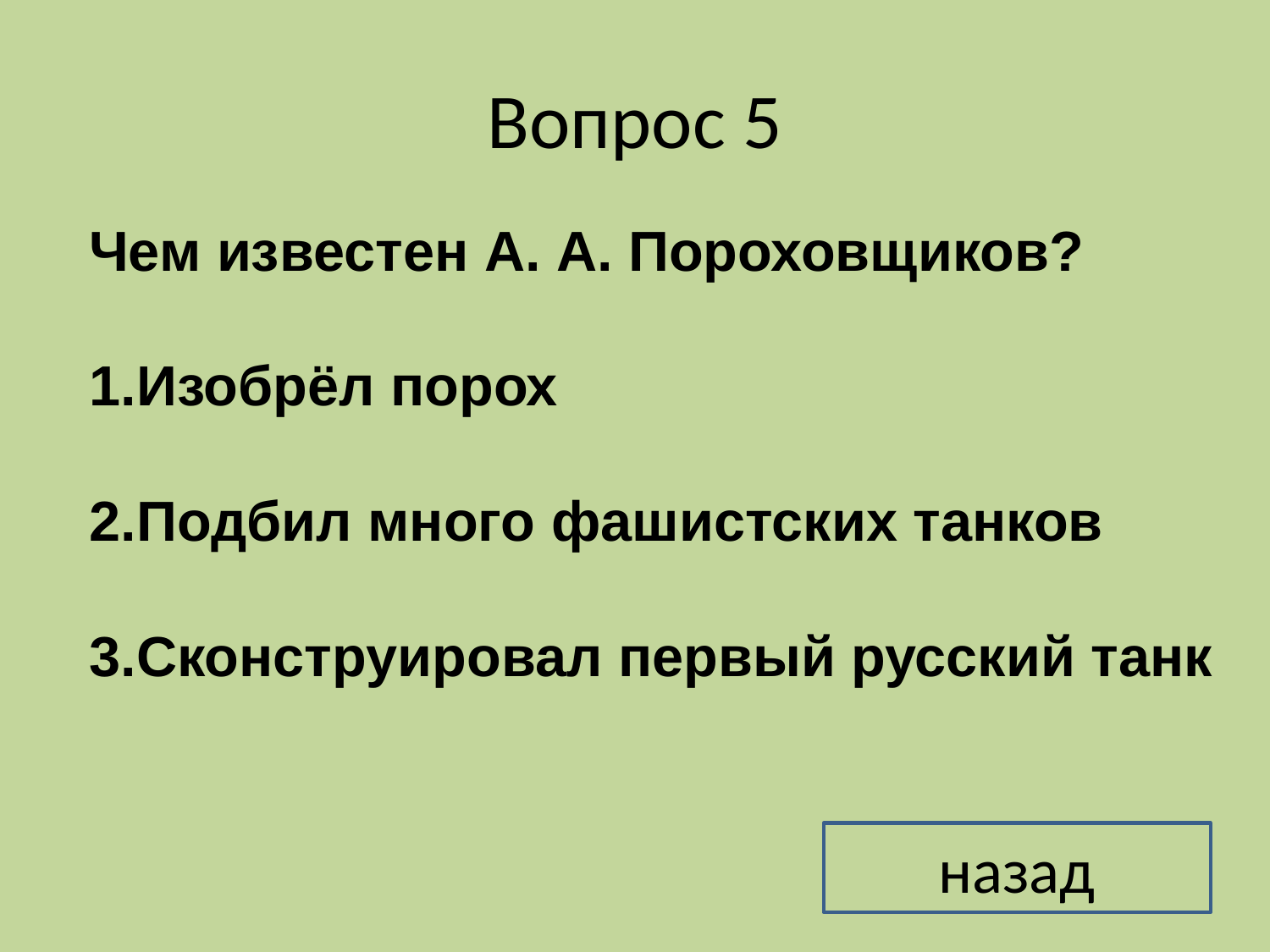

# Вопрос 5
Чем известен А. А. Пороховщиков?

Изобрёл порох

Подбил много фашистских танков

Сконструировал первый русский танк

назад